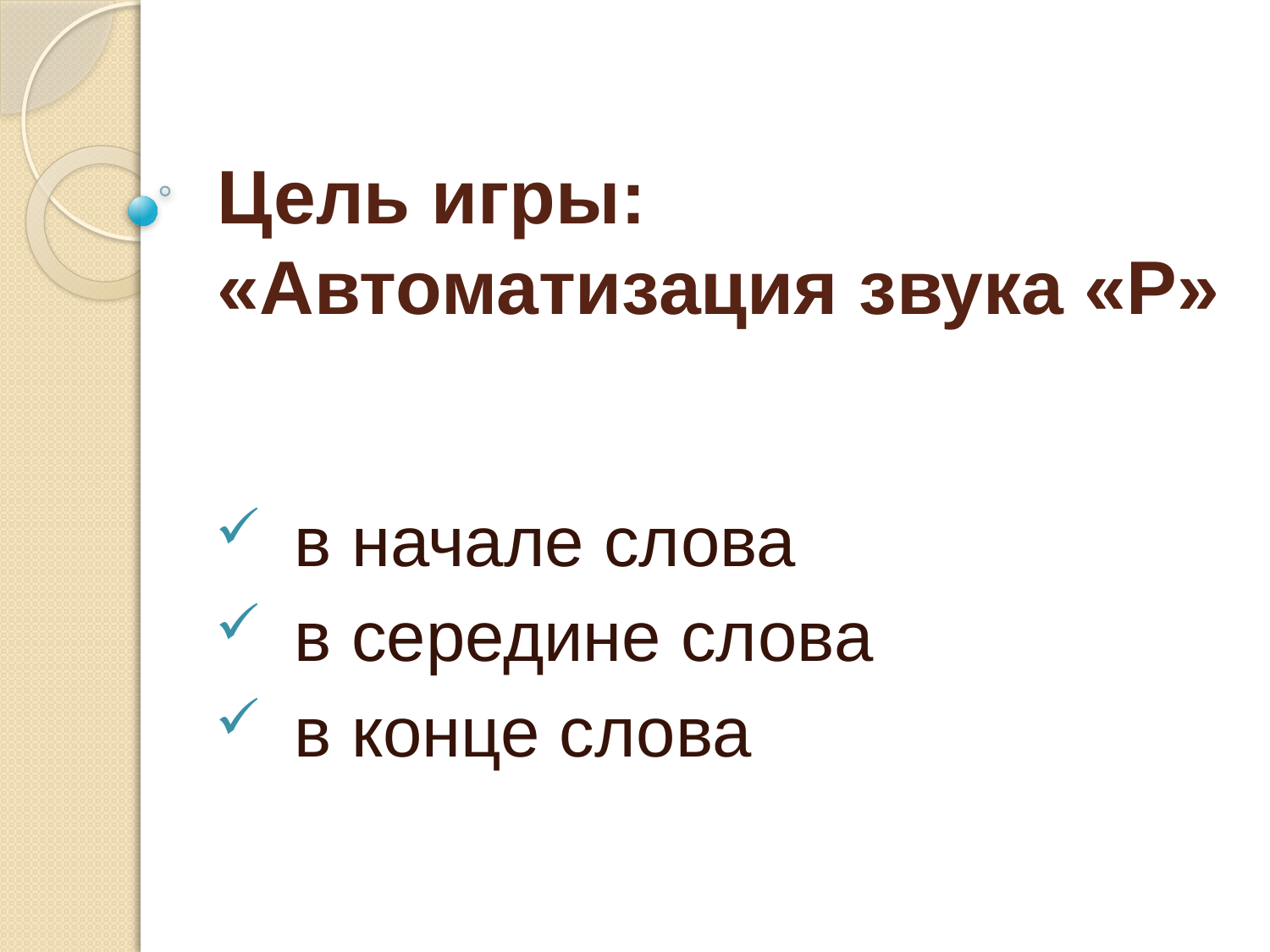

# Цель игры: «Автоматизация звука «Р»
в начале слова
в середине слова
в конце слова